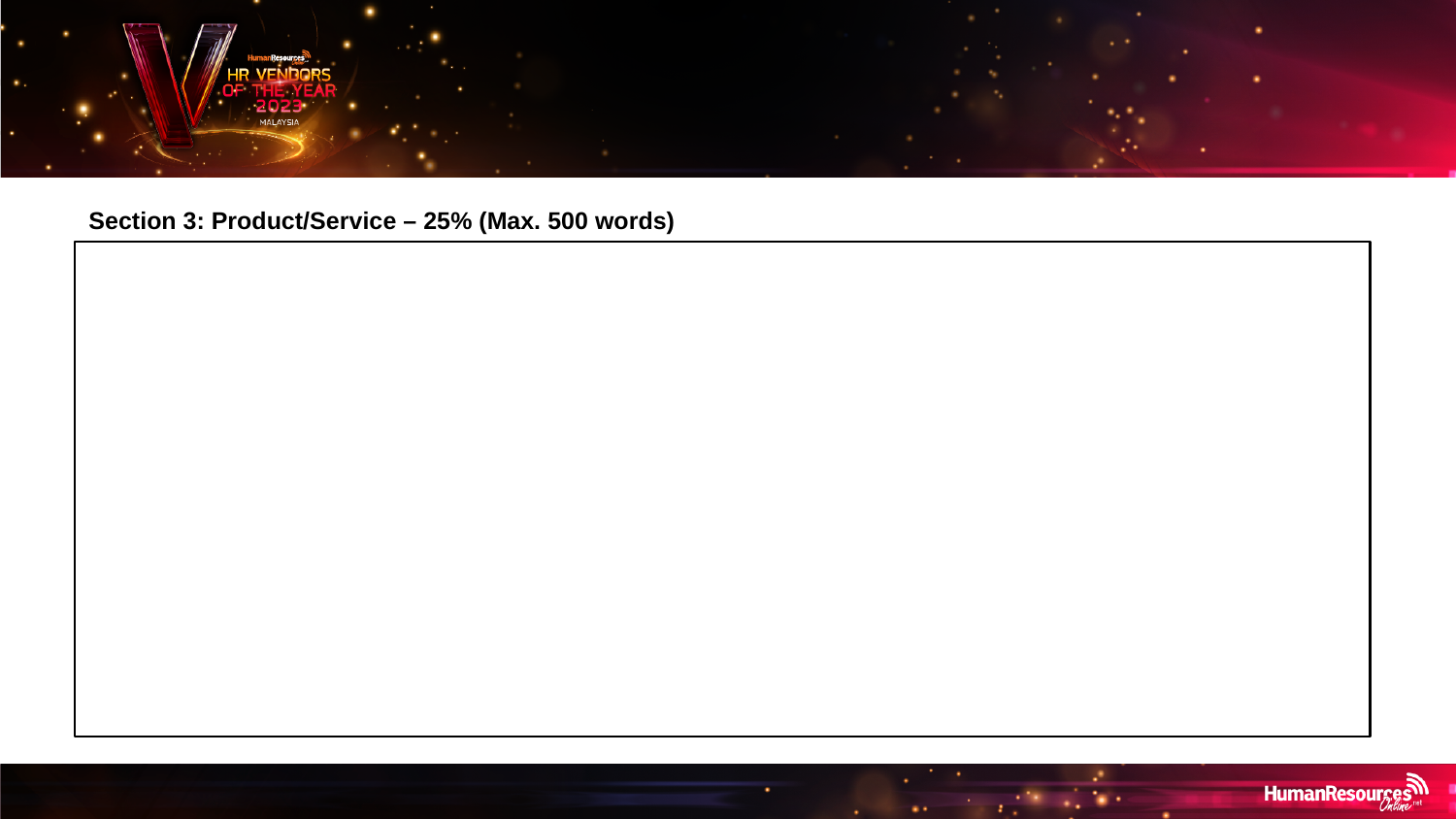

Section 3: Product/Service – 25% (Max. 500 words)